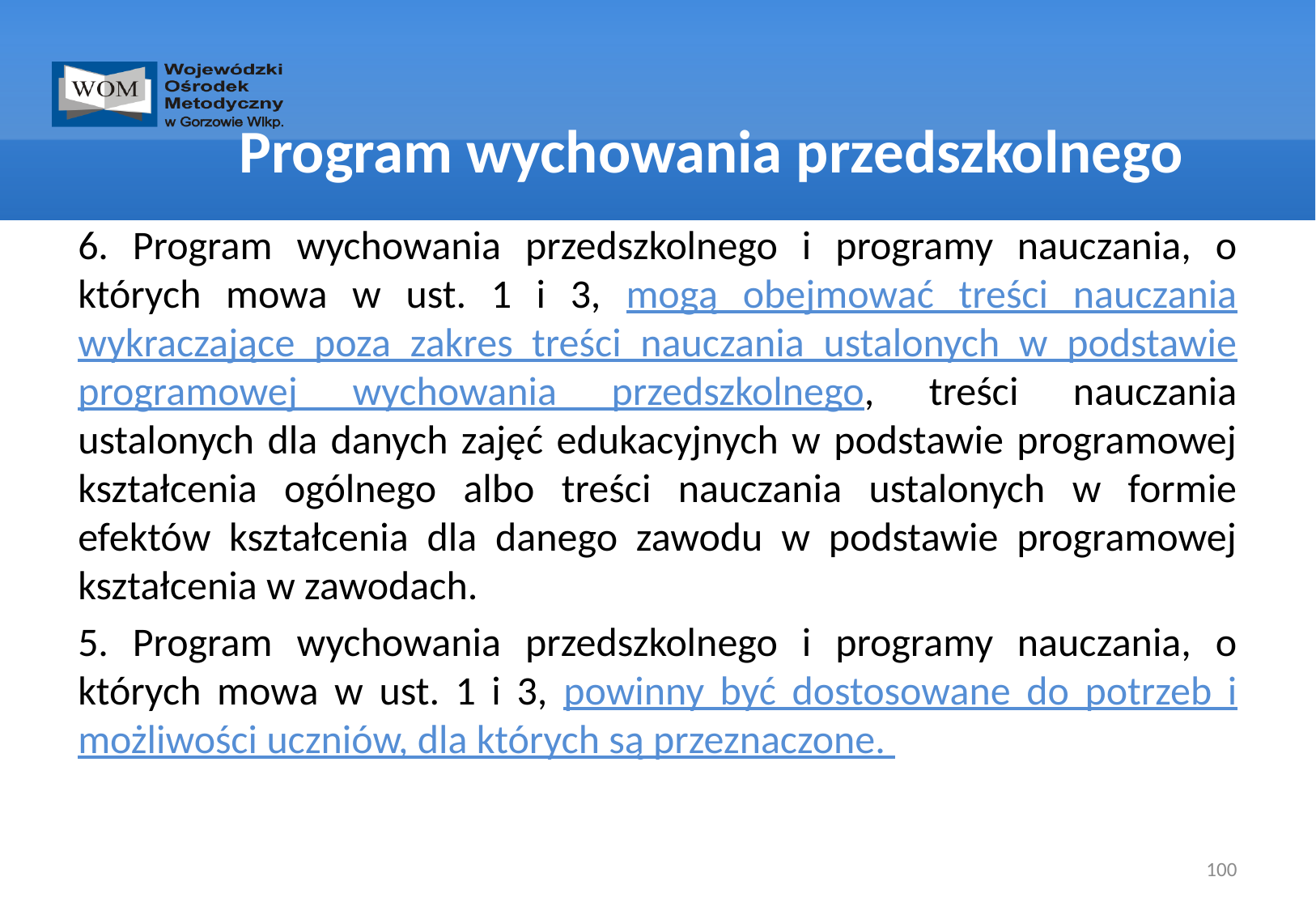

# Program wychowania przedszkolnego
6. Program wychowania przedszkolnego i programy nauczania, o których mowa w ust. 1 i 3, mogą obejmować treści nauczania wykraczające poza zakres treści nauczania ustalonych w podstawie programowej wychowania przedszkolnego, treści nauczania ustalonych dla danych zajęć edukacyjnych w podstawie programowej kształcenia ogólnego albo treści nauczania ustalonych w formie efektów kształcenia dla danego zawodu w podstawie programowej kształcenia w zawodach.
5. Program wychowania przedszkolnego i programy nauczania, o których mowa w ust. 1 i 3, powinny być dostosowane do potrzeb i możliwości uczniów, dla których są przeznaczone.

100